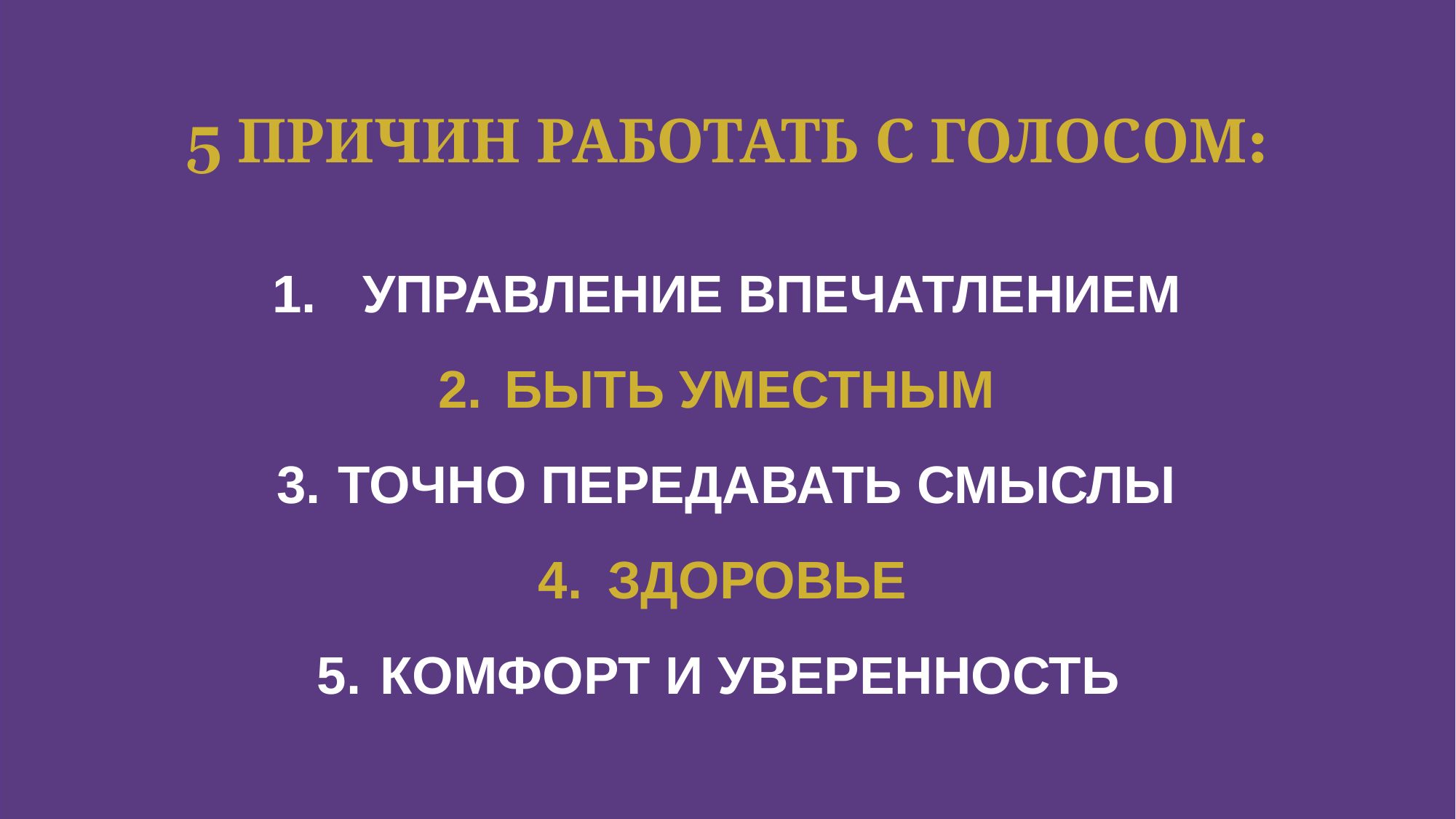

5 ПРИЧИН РАБОТАТЬ С ГОЛОСОМ:
  УПРАВЛЕНИЕ ВПЕЧАТЛЕНИЕМ
БЫТЬ УМЕСТНЫМ
ТОЧНО ПЕРЕДАВАТЬ СМЫСЛЫ
ЗДОРОВЬЕ
КОМФОРТ И УВЕРЕННОСТЬ